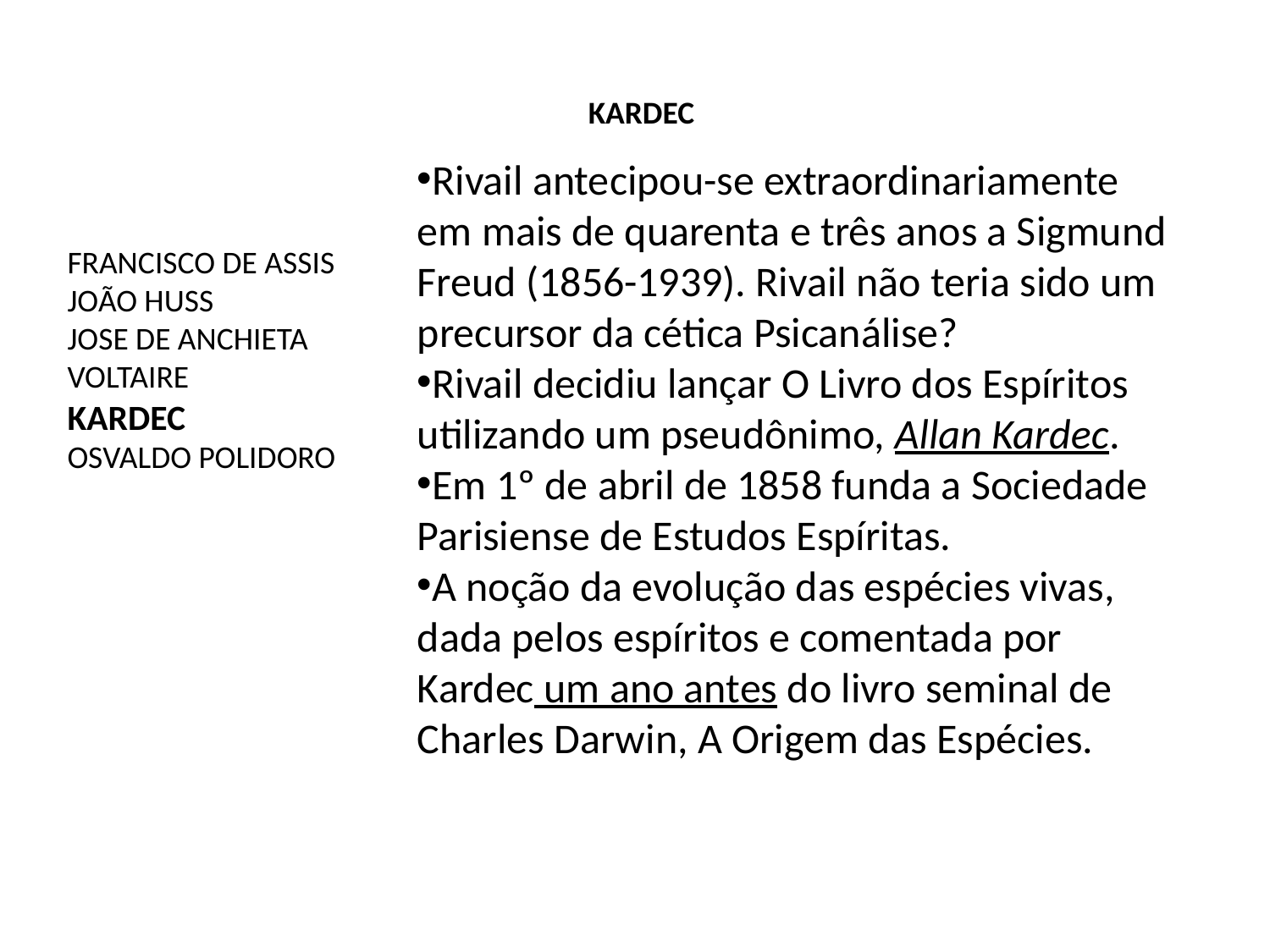

KARDEC
Rivail antecipou-se extraordinariamente em mais de quarenta e três anos a Sigmund Freud (1856-1939). Rivail não teria sido um precursor da cética Psicanálise?
Rivail decidiu lançar O Livro dos Espíritos utilizando um pseudônimo, Allan Kardec.
Em 1º de abril de 1858 funda a Sociedade Parisiense de Estudos Espíritas.
A noção da evolução das espécies vivas, dada pelos espíritos e comentada por Kardec um ano antes do livro seminal de Charles Darwin, A Origem das Espécies.
FRANCISCO DE ASSIS
JOÃO HUSS
JOSE DE ANCHIETA
VOLTAIRE
KARDEC
OSVALDO POLIDORO